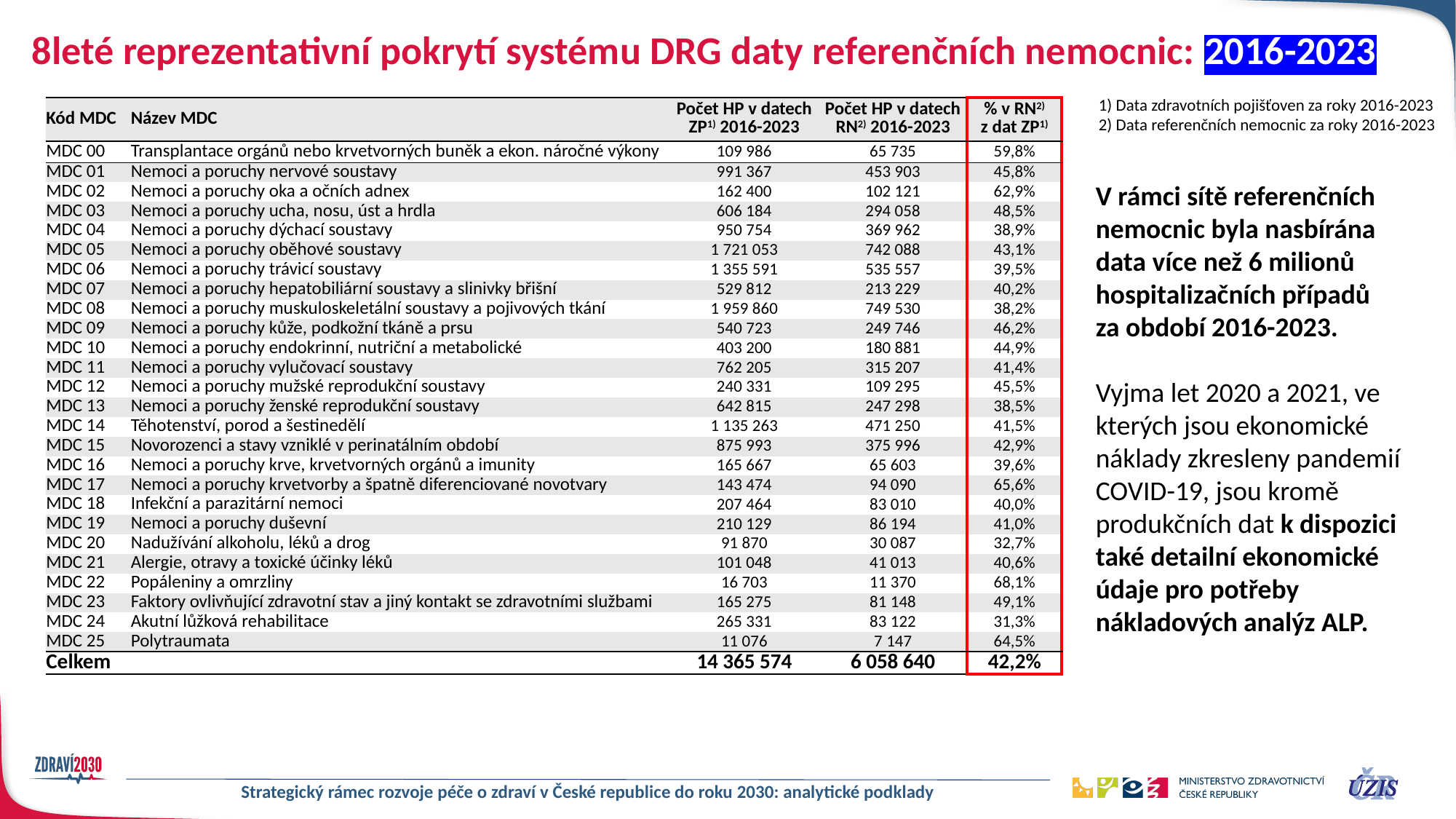

# 8leté reprezentativní pokrytí systému DRG daty referenčních nemocnic: 2016-2023
1) Data zdravotních pojišťoven za roky 2016-2023
2) Data referenčních nemocnic za roky 2016-2023
| Kód MDC | Název MDC | Počet HP v datech ZP1) 2016-2023 | Počet HP v datech RN2) 2016-2023 | % v RN2) z dat ZP1) |
| --- | --- | --- | --- | --- |
| MDC 00 | Transplantace orgánů nebo krvetvorných buněk a ekon. náročné výkony | 109 986 | 65 735 | 59,8% |
| MDC 01 | Nemoci a poruchy nervové soustavy | 991 367 | 453 903 | 45,8% |
| MDC 02 | Nemoci a poruchy oka a očních adnex | 162 400 | 102 121 | 62,9% |
| MDC 03 | Nemoci a poruchy ucha, nosu, úst a hrdla | 606 184 | 294 058 | 48,5% |
| MDC 04 | Nemoci a poruchy dýchací soustavy | 950 754 | 369 962 | 38,9% |
| MDC 05 | Nemoci a poruchy oběhové soustavy | 1 721 053 | 742 088 | 43,1% |
| MDC 06 | Nemoci a poruchy trávicí soustavy | 1 355 591 | 535 557 | 39,5% |
| MDC 07 | Nemoci a poruchy hepatobiliární soustavy a slinivky břišní | 529 812 | 213 229 | 40,2% |
| MDC 08 | Nemoci a poruchy muskuloskeletální soustavy a pojivových tkání | 1 959 860 | 749 530 | 38,2% |
| MDC 09 | Nemoci a poruchy kůže, podkožní tkáně a prsu | 540 723 | 249 746 | 46,2% |
| MDC 10 | Nemoci a poruchy endokrinní, nutriční a metabolické | 403 200 | 180 881 | 44,9% |
| MDC 11 | Nemoci a poruchy vylučovací soustavy | 762 205 | 315 207 | 41,4% |
| MDC 12 | Nemoci a poruchy mužské reprodukční soustavy | 240 331 | 109 295 | 45,5% |
| MDC 13 | Nemoci a poruchy ženské reprodukční soustavy | 642 815 | 247 298 | 38,5% |
| MDC 14 | Těhotenství, porod a šestinedělí | 1 135 263 | 471 250 | 41,5% |
| MDC 15 | Novorozenci a stavy vzniklé v perinatálním období | 875 993 | 375 996 | 42,9% |
| MDC 16 | Nemoci a poruchy krve, krvetvorných orgánů a imunity | 165 667 | 65 603 | 39,6% |
| MDC 17 | Nemoci a poruchy krvetvorby a špatně diferenciované novotvary | 143 474 | 94 090 | 65,6% |
| MDC 18 | Infekční a parazitární nemoci | 207 464 | 83 010 | 40,0% |
| MDC 19 | Nemoci a poruchy duševní | 210 129 | 86 194 | 41,0% |
| MDC 20 | Nadužívání alkoholu, léků a drog | 91 870 | 30 087 | 32,7% |
| MDC 21 | Alergie, otravy a toxické účinky léků | 101 048 | 41 013 | 40,6% |
| MDC 22 | Popáleniny a omrzliny | 16 703 | 11 370 | 68,1% |
| MDC 23 | Faktory ovlivňující zdravotní stav a jiný kontakt se zdravotními službami | 165 275 | 81 148 | 49,1% |
| MDC 24 | Akutní lůžková rehabilitace | 265 331 | 83 122 | 31,3% |
| MDC 25 | Polytraumata | 11 076 | 7 147 | 64,5% |
| Celkem |  | 14 365 574 | 6 058 640 | 42,2% |
V rámci sítě referenčních nemocnic byla nasbírána data více než 6 milionů hospitalizačních případů
za období 2016-2023.

Vyjma let 2020 a 2021, ve kterých jsou ekonomické náklady zkresleny pandemií COVID-19, jsou kromě produkčních dat k dispozici také detailní ekonomické údaje pro potřeby nákladových analýz ALP.